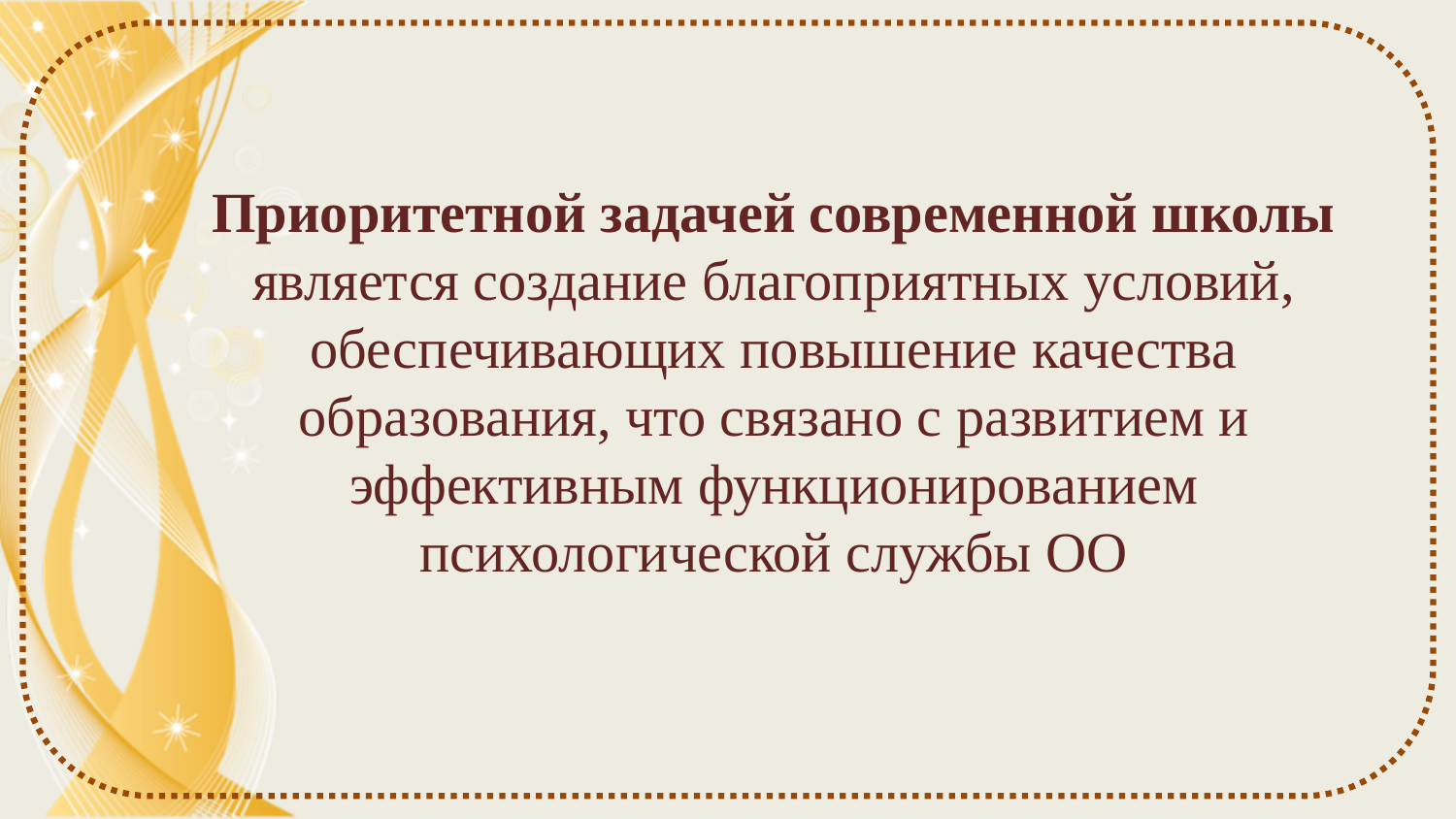

Приоритетной задачей современной школы является создание благоприятных условий, обеспечивающих повышение качества образования, что связано с развитием и эффективным функционированием психологической службы ОО